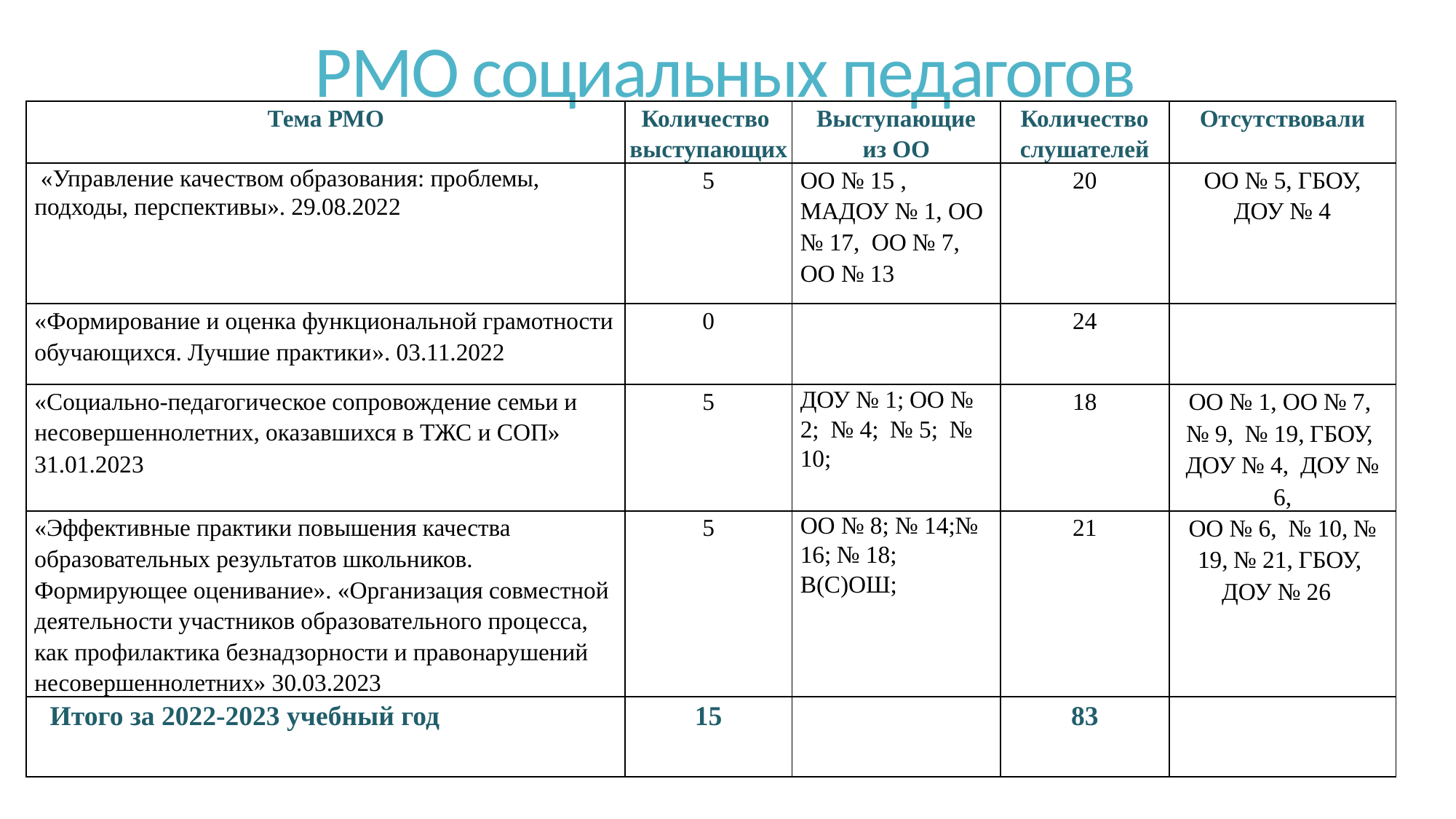

# РМО социальных педагогов
| Тема РМО | Количество выступающих | Выступающие из ОО | Количество слушателей | Отсутствовали |
| --- | --- | --- | --- | --- |
| «Управление качеством образования: проблемы, подходы, перспективы». 29.08.2022 | 5 | ОО № 15 , МАДОУ № 1, ОО № 17, ОО № 7, ОО № 13 | 20 | ОО № 5, ГБОУ, ДОУ № 4 |
| «Формирование и оценка функциональной грамотности обучающихся. Лучшие практики». 03.11.2022 | 0 |  | 24 |  |
| «Социально-педагогическое сопровождение семьи и несовершеннолетних, оказавшихся в ТЖС и СОП» 31.01.2023 | 5 | ДОУ № 1; ОО № 2; № 4; № 5; № 10; | 18 | ОО № 1, ОО № 7, № 9, № 19, ГБОУ, ДОУ № 4, ДОУ № 6, |
| «Эффективные практики повышения качества образовательных результатов школьников. Формирующее оценивание». «Организация совместной деятельности участников образовательного процесса, как профилактика безнадзорности и правонарушений несовершеннолетних» 30.03.2023 | 5 | ОО № 8; № 14;№ 16; № 18; В(С)ОШ; | 21 | ОО № 6, № 10, № 19, № 21, ГБОУ, ДОУ № 26 |
| Итого за 2022-2023 учебный год | 15 |  | 83 |  |